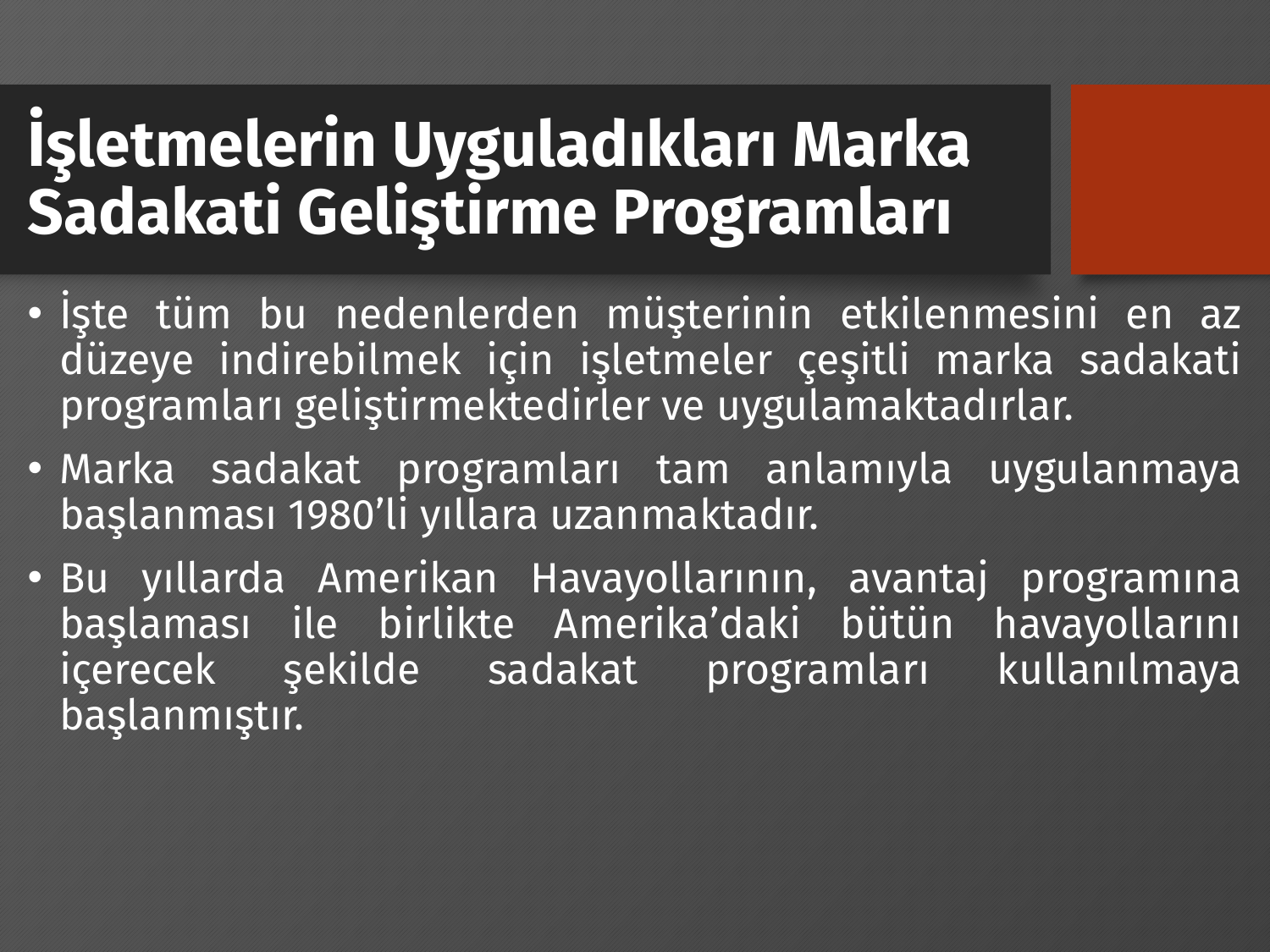

# İşletmelerin Uyguladıkları Marka Sadakati Geliştirme Programları
İşte tüm bu nedenlerden müşterinin etkilenmesini en az düzeye indirebilmek için işletmeler çeşitli marka sadakati programları geliştirmektedirler ve uygulamaktadırlar.
Marka sadakat programları tam anlamıyla uygulanmaya başlanması 1980’li yıllara uzanmaktadır.
Bu yıllarda Amerikan Havayollarının, avantaj programına başlaması ile birlikte Amerika’daki bütün havayollarını içerecek şekilde sadakat programları kullanılmaya başlanmıştır.